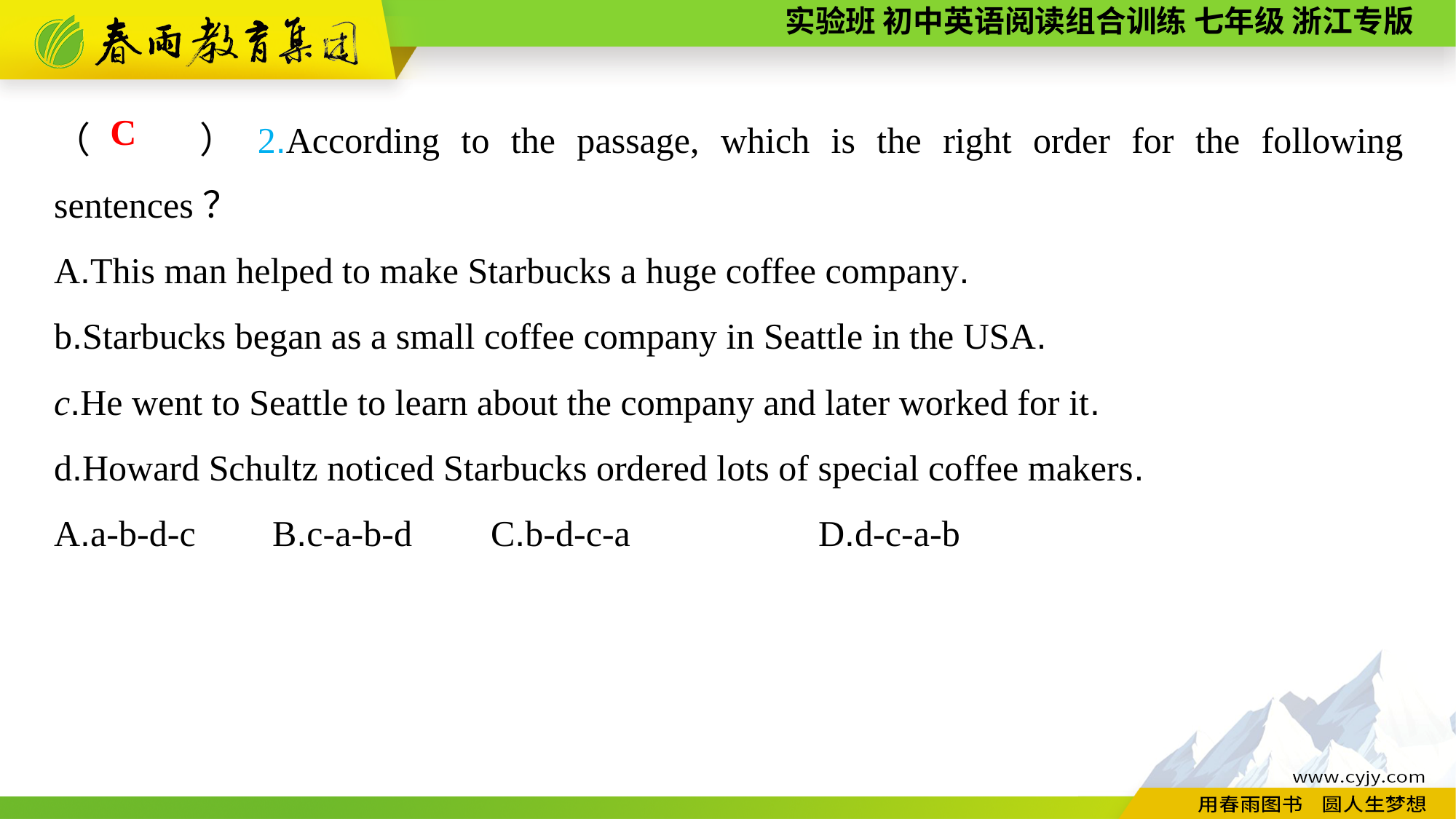

（　　）2.According to the passage, which is the right order for the following sentences？
A.This man helped to make Starbucks a huge coffee company.
b.Starbucks began as a small coffee company in Seattle in the USA.
c.He went to Seattle to learn about the company and later worked for it.
d.Howard Schultz noticed Starbucks ordered lots of special coffee makers.
A.a-b-d-c	B.c-a-b-d	C.b-d-c-a		D.d-c-a-b
C